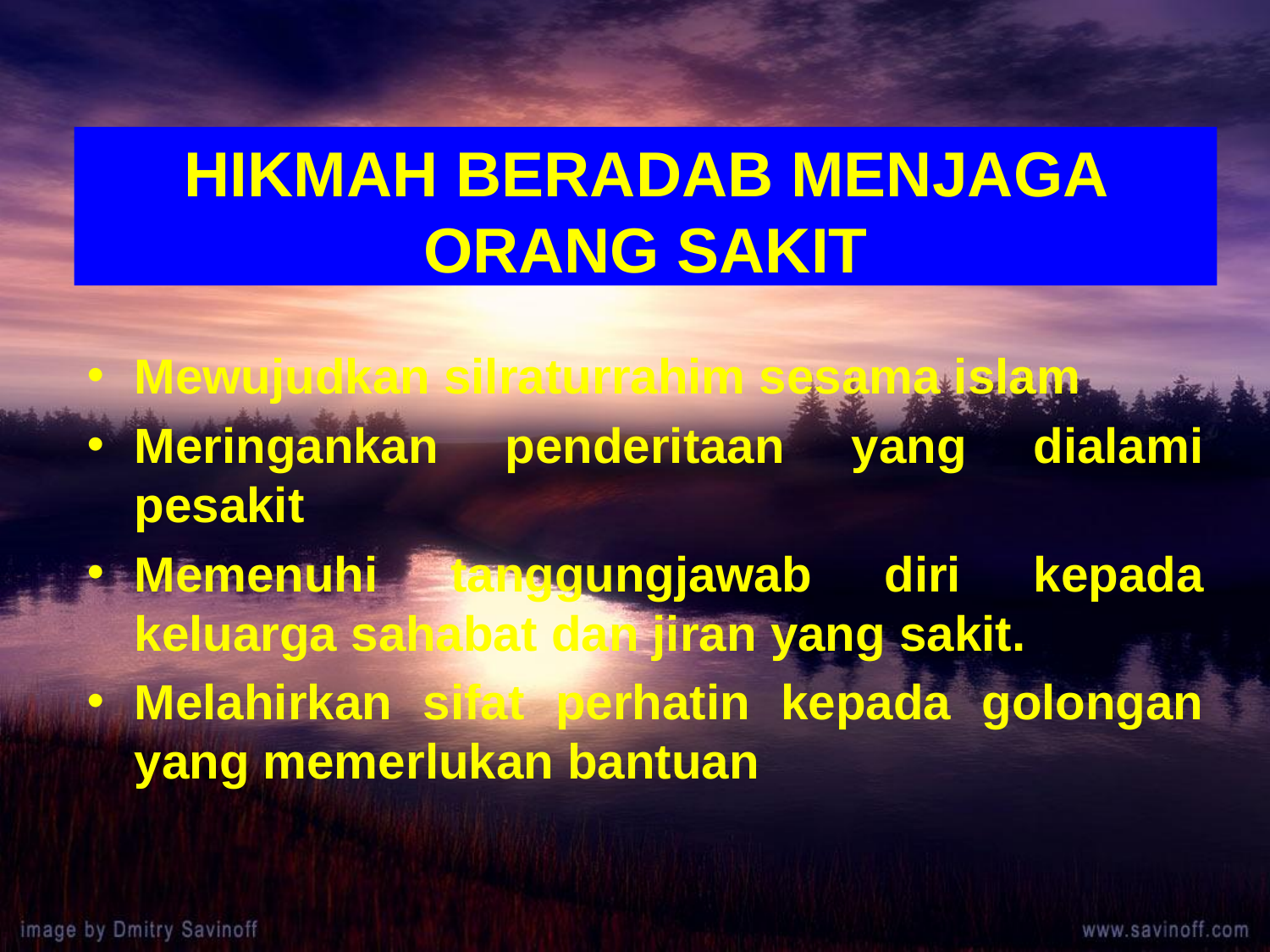

# HIKMAH BERADAB MENJAGA ORANG SAKIT
Mewujudkan silraturrahim sesama islam
Meringankan penderitaan yang dialami pesakit
Memenuhi tanggungjawab diri kepada keluarga sahabat dan jiran yang sakit.
Melahirkan sifat perhatin kepada golongan yang memerlukan bantuan